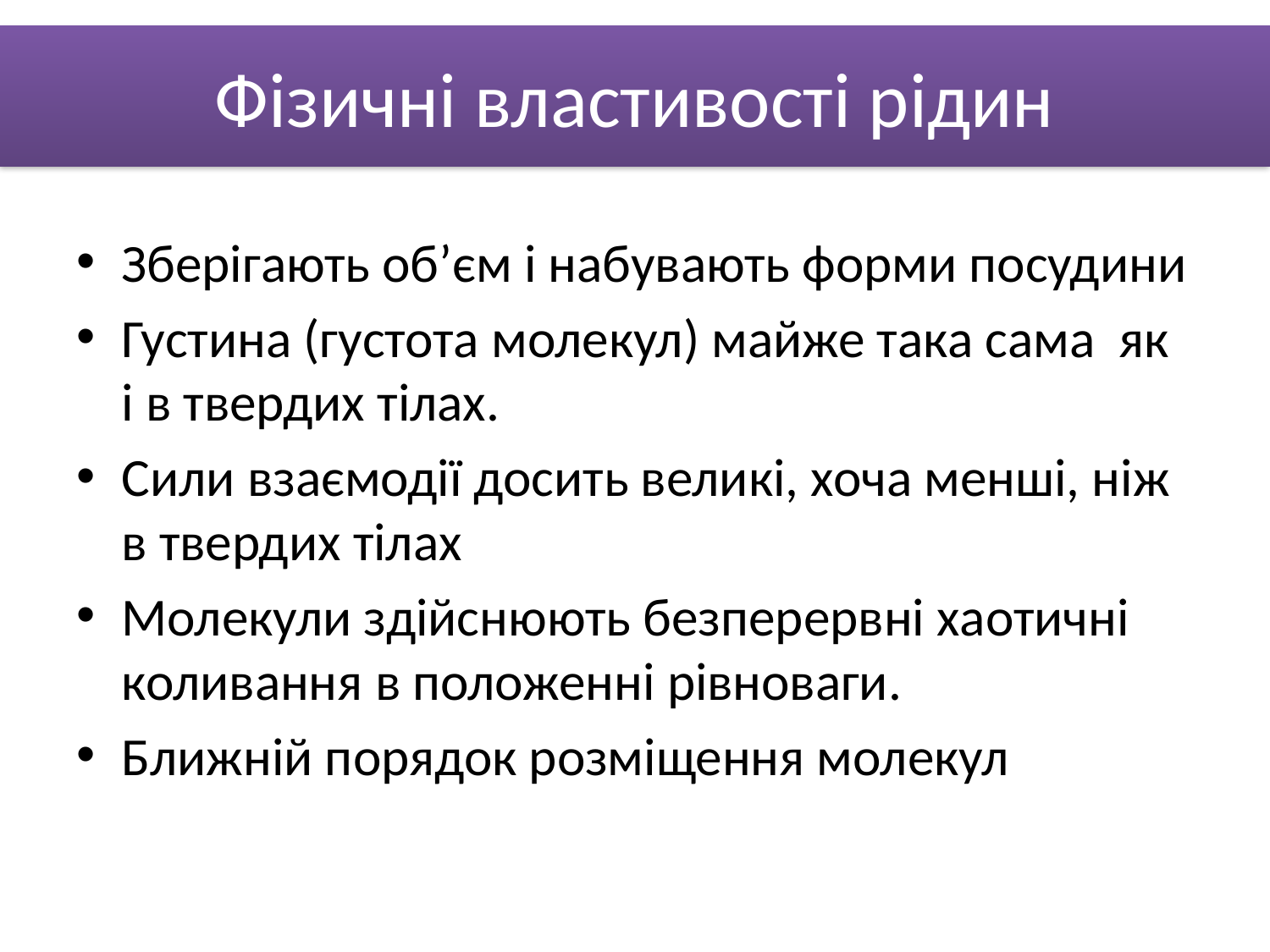

# Фізичні властивості рідин
Зберігають об’єм і набувають форми посудини
Густина (густота молекул) майже така сама  як і в твердих тілах.
Сили взаємодії досить великі, хоча менші, ніж в твердих тілах
Молекули здійснюють безперервні хаотичні коливання в положенні рівноваги.
Ближній порядок розміщення молекул